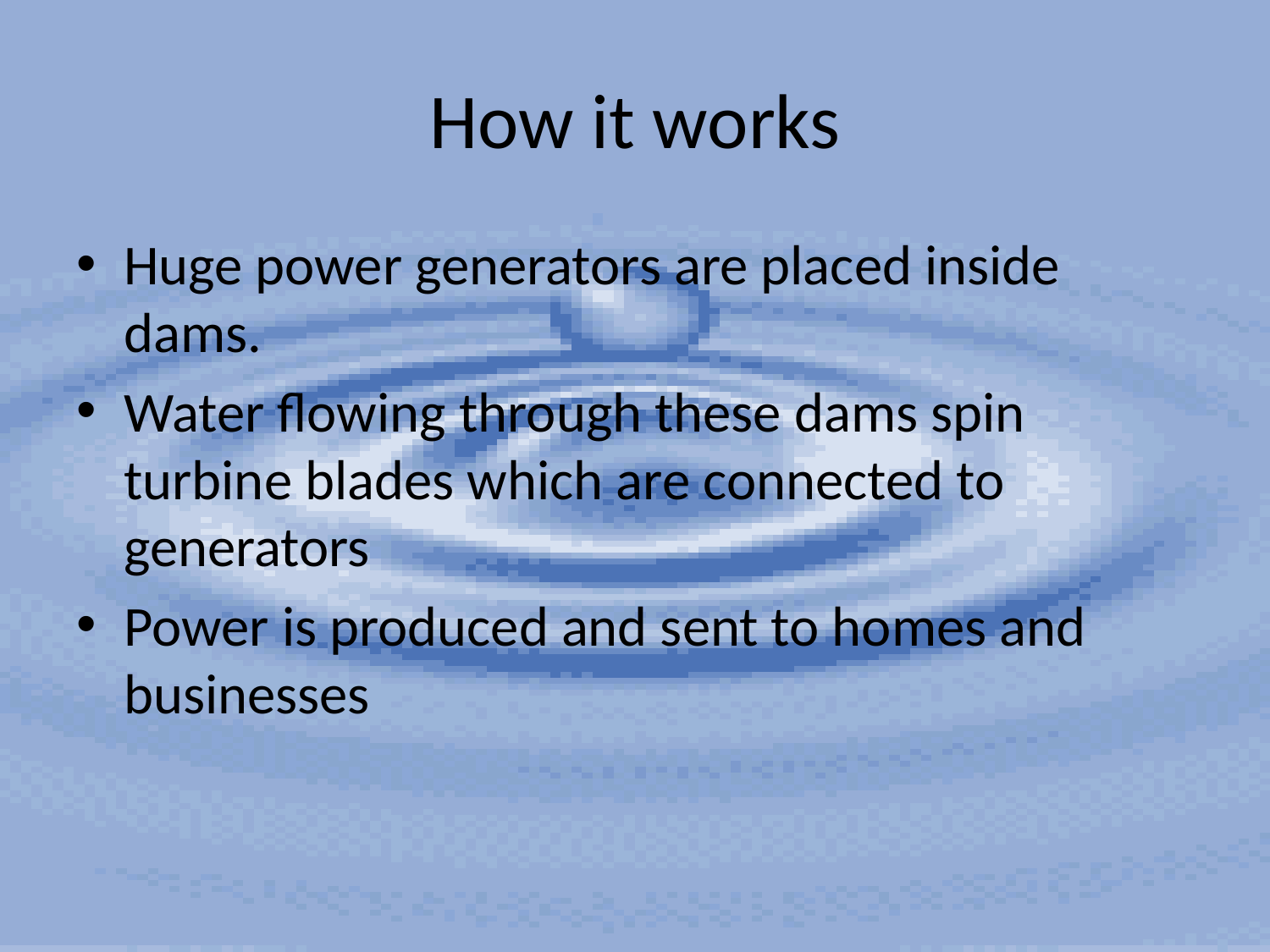

# How it works
Huge power generators are placed inside dams.
Water flowing through these dams spin turbine blades which are connected to generators
Power is produced and sent to homes and businesses